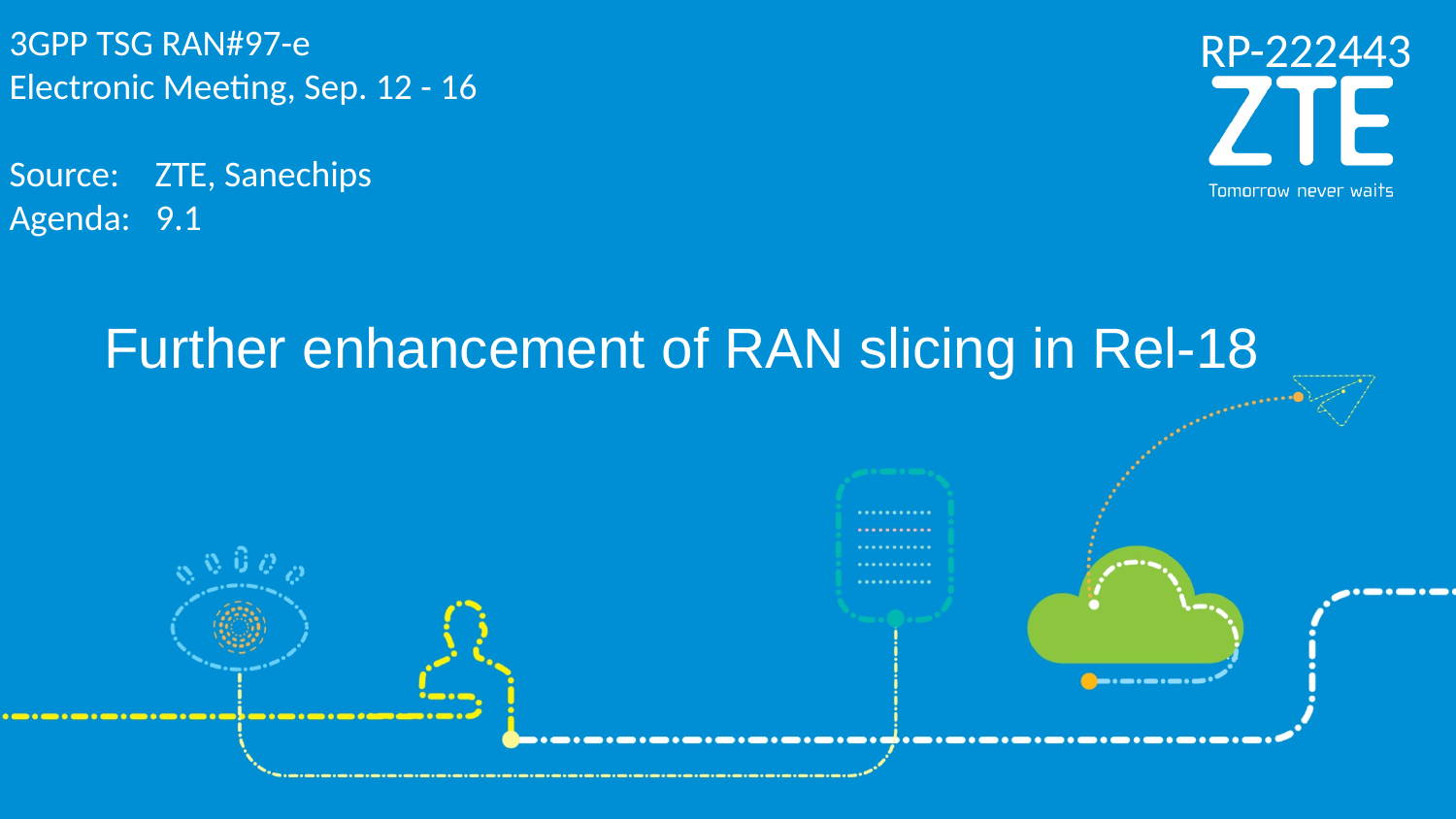

3GPP TSG RAN#97-e
Electronic Meeting, Sep. 12 - 16

Source: 	ZTE, Sanechips
Agenda:   9.1

RP-222443
Further enhancement of RAN slicing in Rel-18